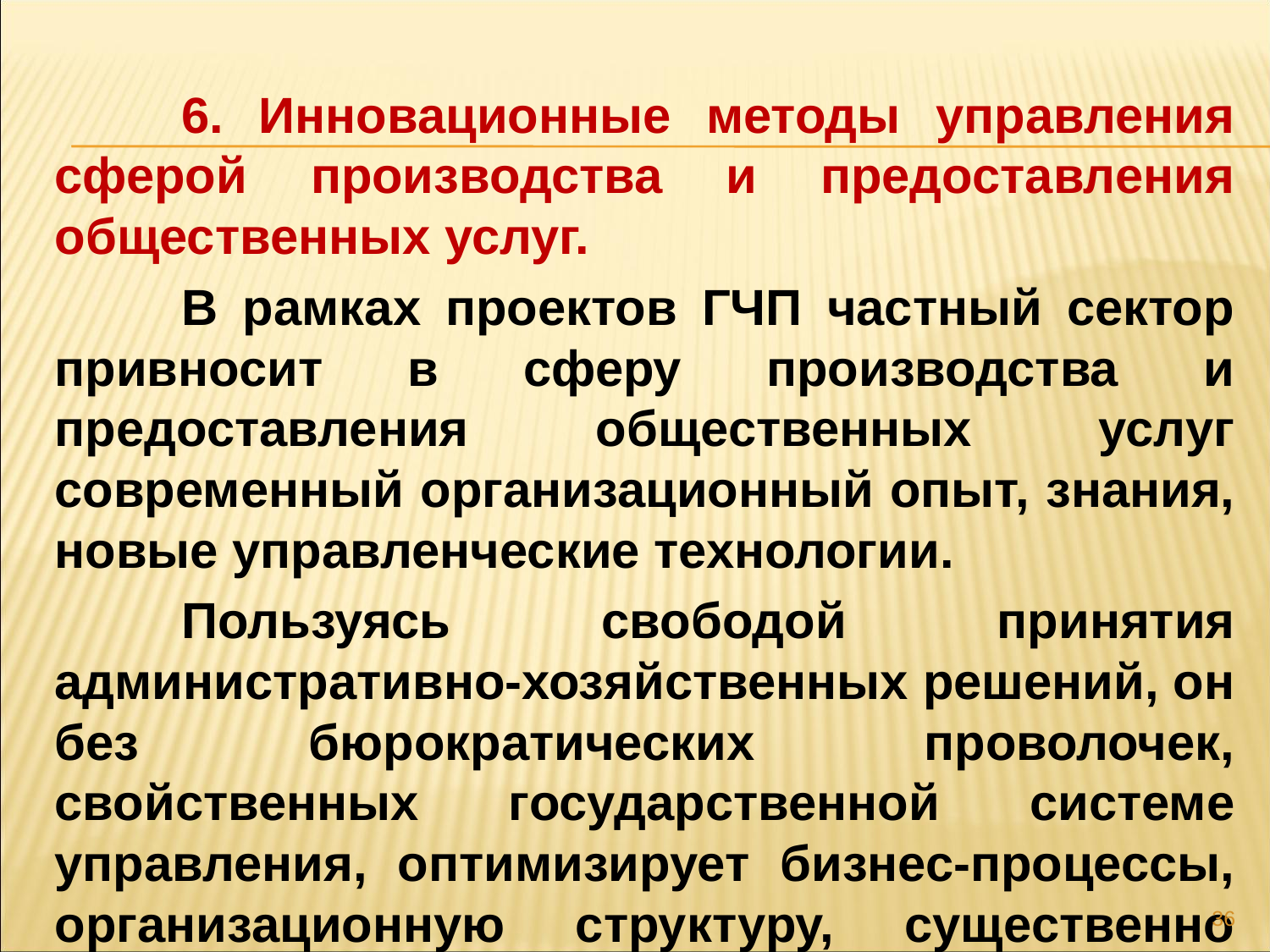

6. Инновационные методы управления сферой производства и предоставления общественных услуг.
	В рамках проектов ГЧП частный сектор привносит в сферу производства и предоставления общественных услуг современный организационный опыт, знания, новые управленческие технологии.
	Пользуясь свободой принятия административно-хозяйственных решений, он без бюрократических проволочек, свойственных государственной системе управления, оптимизирует бизнес-процессы, организационную структуру, существенно повышает эффективность принятия решений.

36